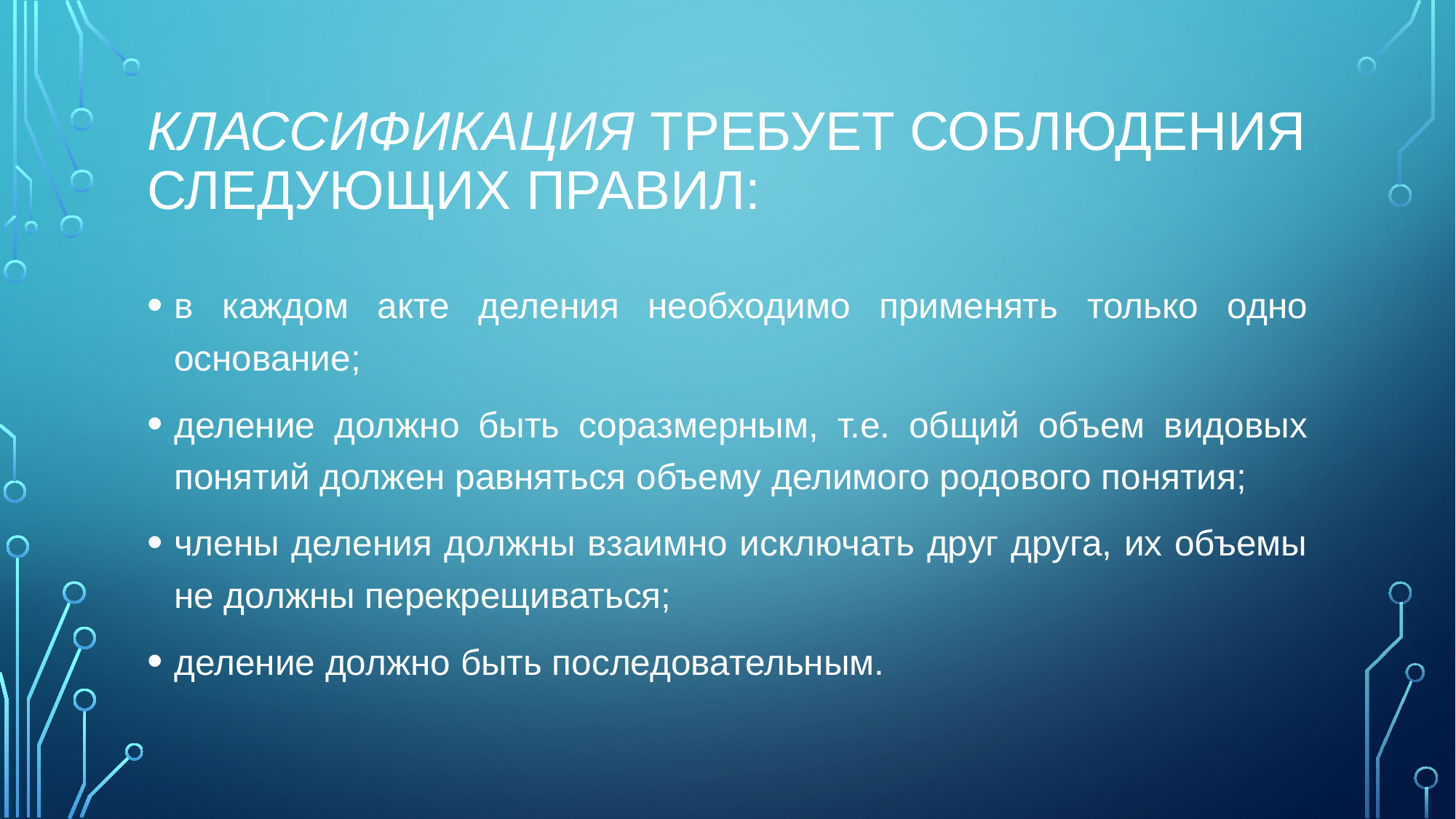

# Классификация требует соблюдения следующих правил:
в каждом акте деления необходимо применять только одно основание;
деление должно быть соразмерным, т.е. общий объем видовых понятий должен равняться объему делимого родового понятия;
члены деления должны взаимно исключать друг друга, их объемы не должны перекрещиваться;
деление должно быть последовательным.